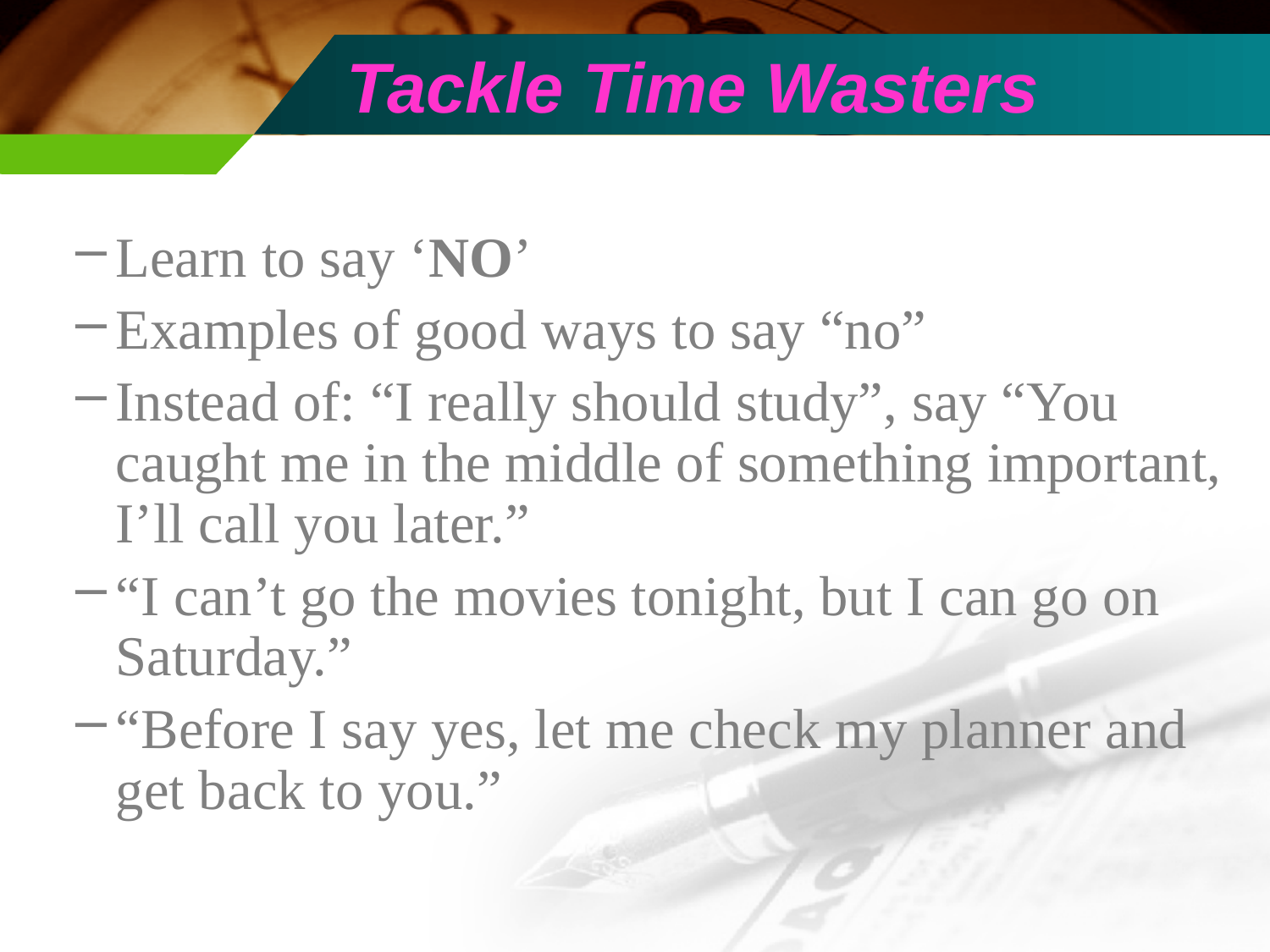

# Tackle Time Wasters
Learn to say ‘NO’
Examples of good ways to say “no”
Instead of: “I really should study”, say “You caught me in the middle of something important, I’ll call you later.”
“I can’t go the movies tonight, but I can go on Saturday.”
“Before I say yes, let me check my planner and get back to you.”